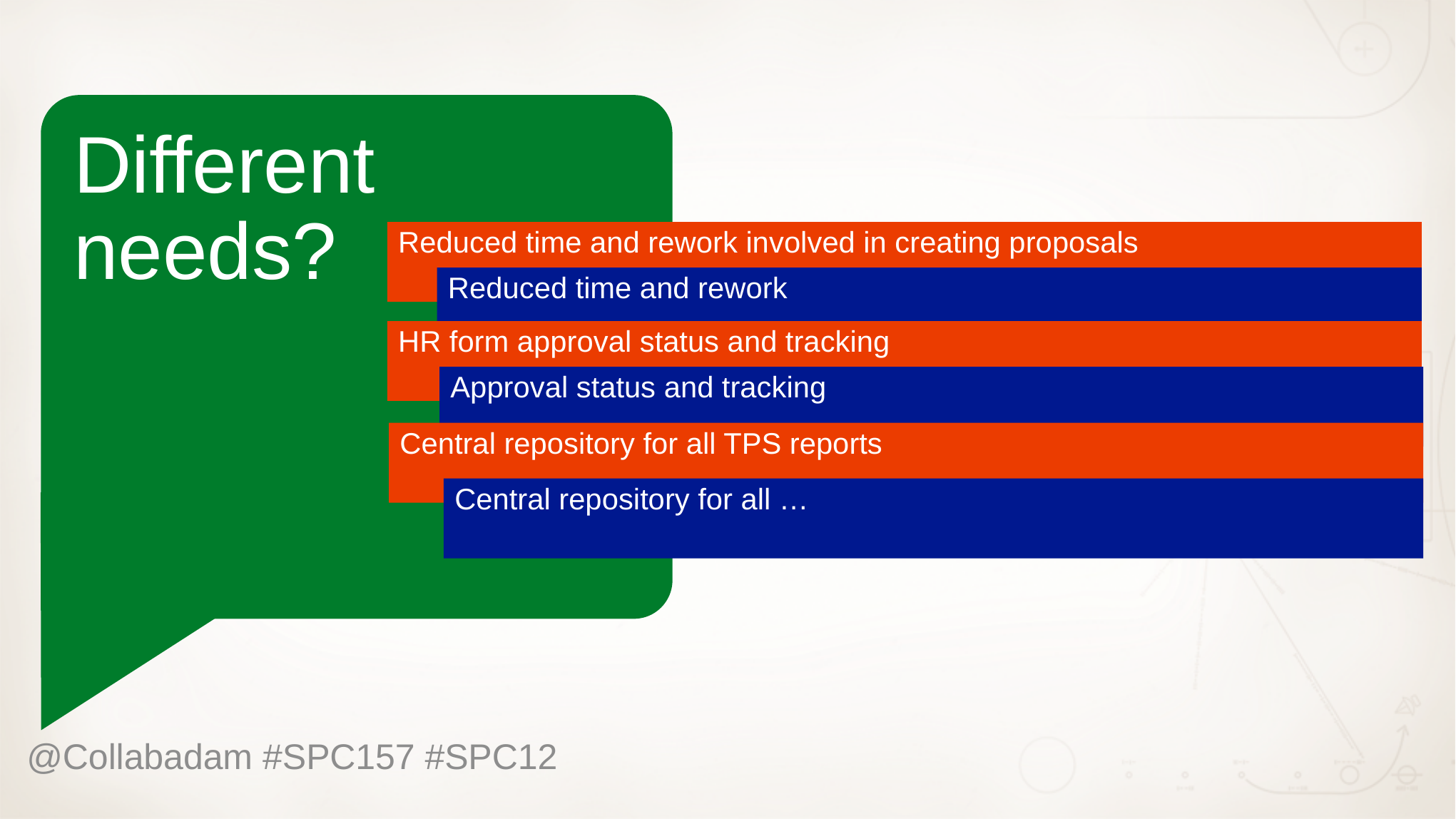

#
Different needs?

Reduced time and rework involved in creating proposals
Reduced time and rework
HR form approval status and tracking
Approval status and tracking
Central repository for all TPS reports
Central repository for all …